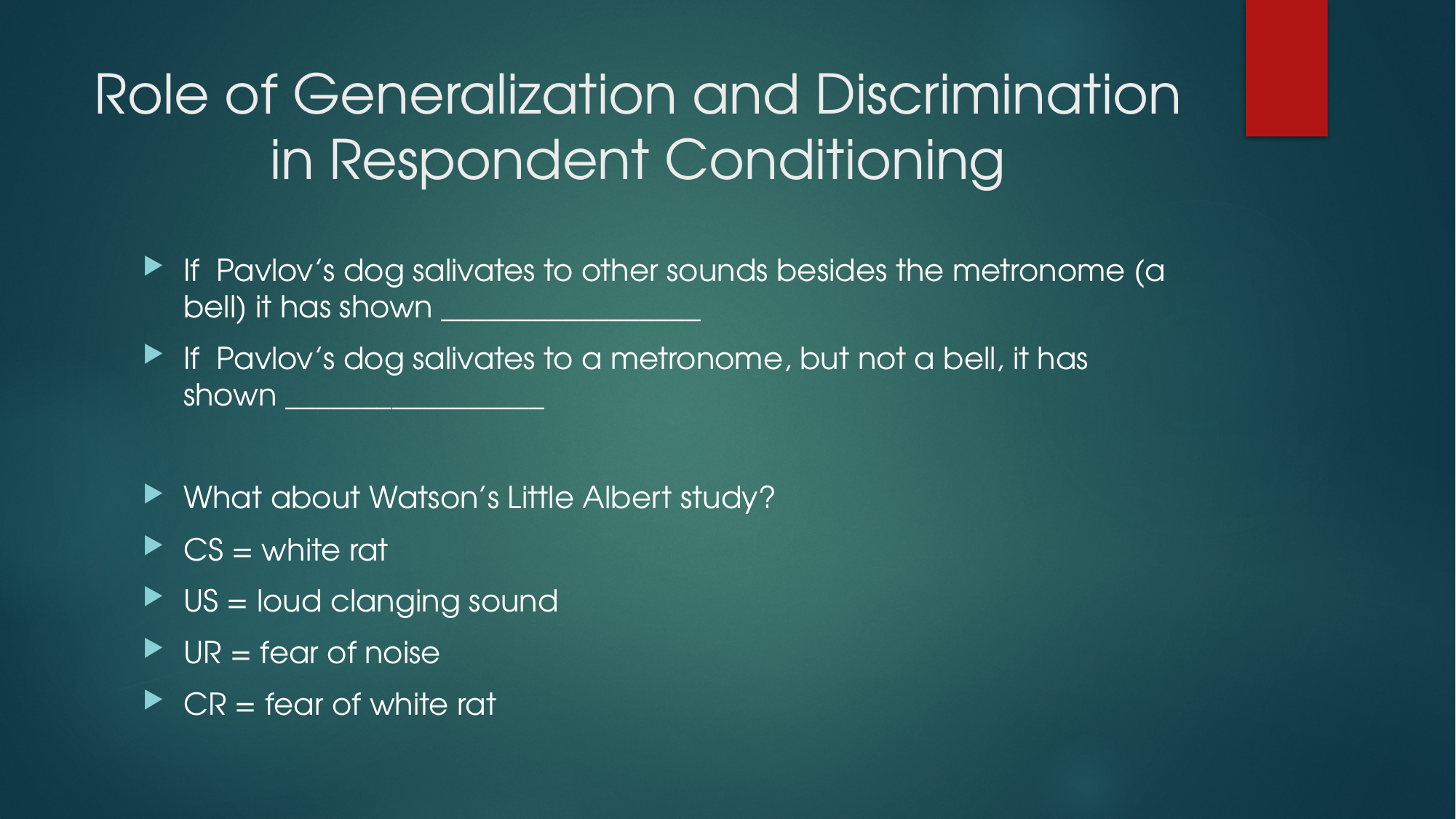

# Role of Generalization and Discrimination in Respondent Conditioning
If  Pavlov’s dog salivates to other sounds besides the metronome (a bell) it has shown _________________
If  Pavlov’s dog salivates to a metronome, but not a bell, it has shown _________________

What about Watson’s Little Albert study?
CS = white rat
US = loud clanging sound
UR = fear of noise
CR = fear of white rat